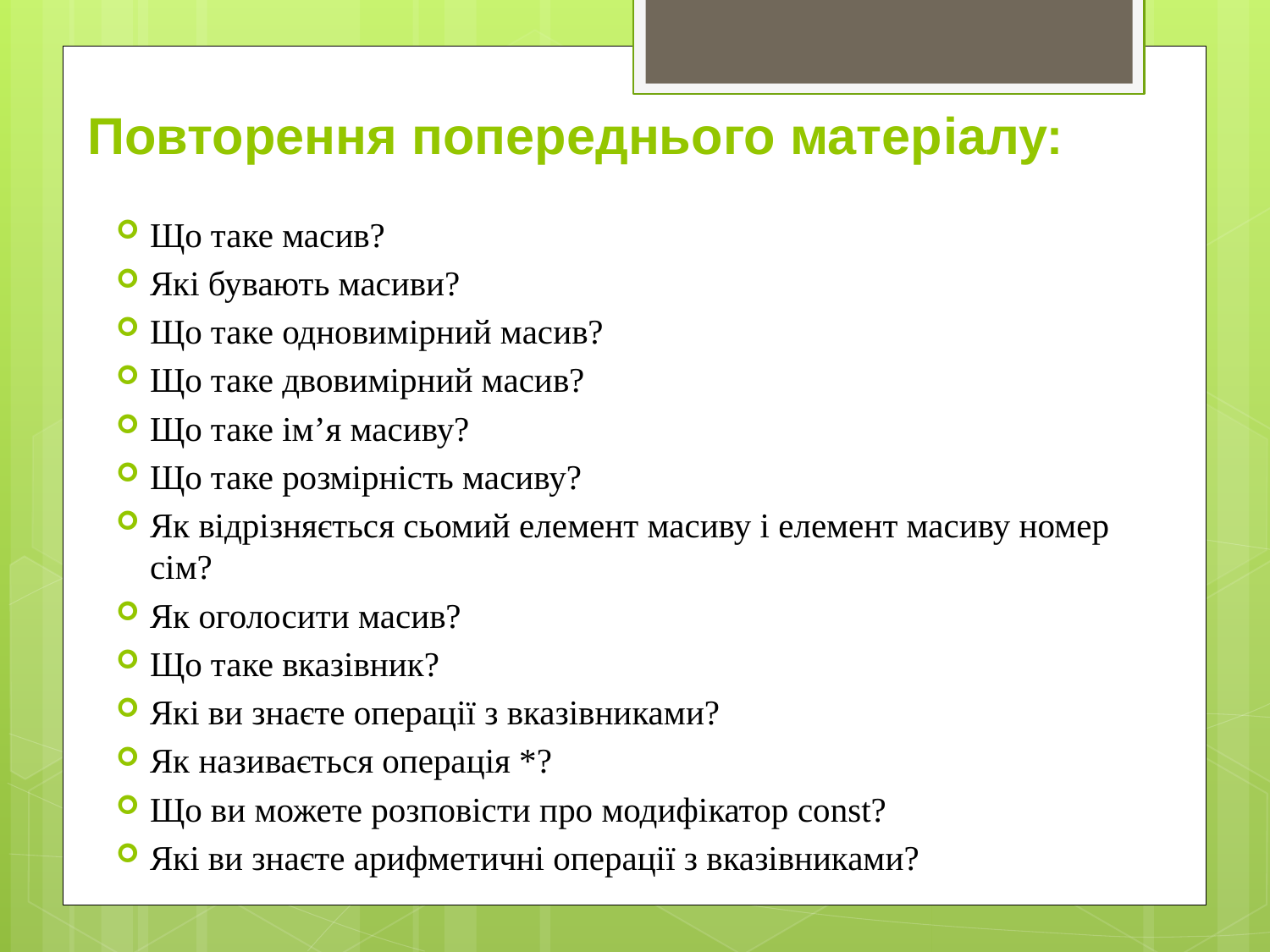

# Повторення попереднього матеріалу:
Що таке масив?
Які бувають масиви?
Що таке одновимірний масив?
Що таке двовимірний масив?
Що таке ім’я масиву?
Що таке розмірність масиву?
Як відрізняється сьомий елемент масиву і елемент масиву номер сім?
Як оголосити масив?
Що таке вказівник?
Які ви знаєте операції з вказівниками?
Як називається операція *?
Що ви можете розповісти про модифікатор const?
Які ви знаєте арифметичні операції з вказівниками?